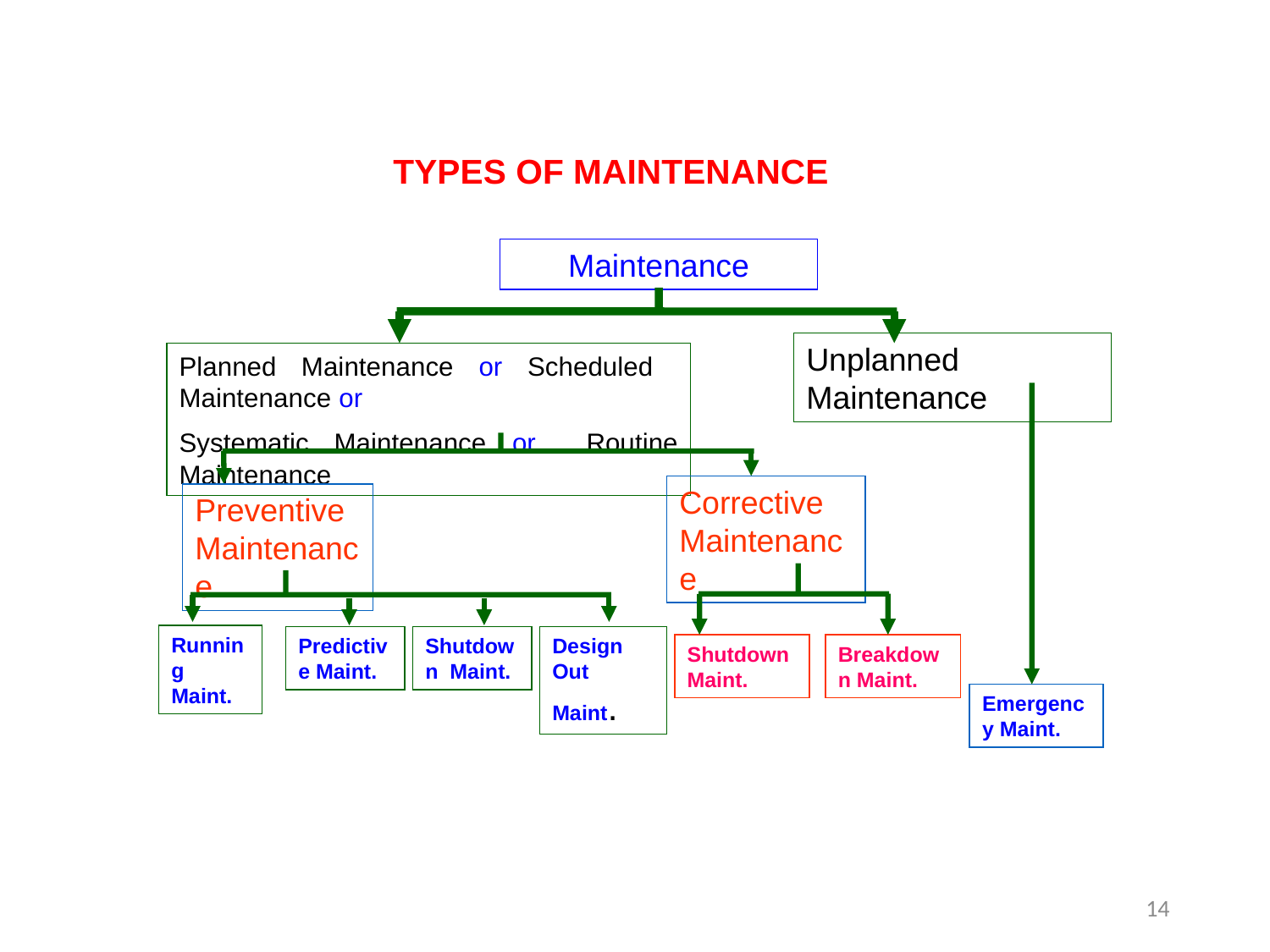

TYPES OF MAINTENANCE
Maintenance

Unplanned Maintenance
Planned Maintenance or Scheduled  Maintenance or
Systematic Maintenance or  Routine Maintenance

Corrective Maintenance
Preventive Maintenance

Running Maint.
Predictive Maint.
Shutdown  Maint.
Design Out Maint.
Shutdown Maint.
Breakdown Maint.
Emergency Maint.
14